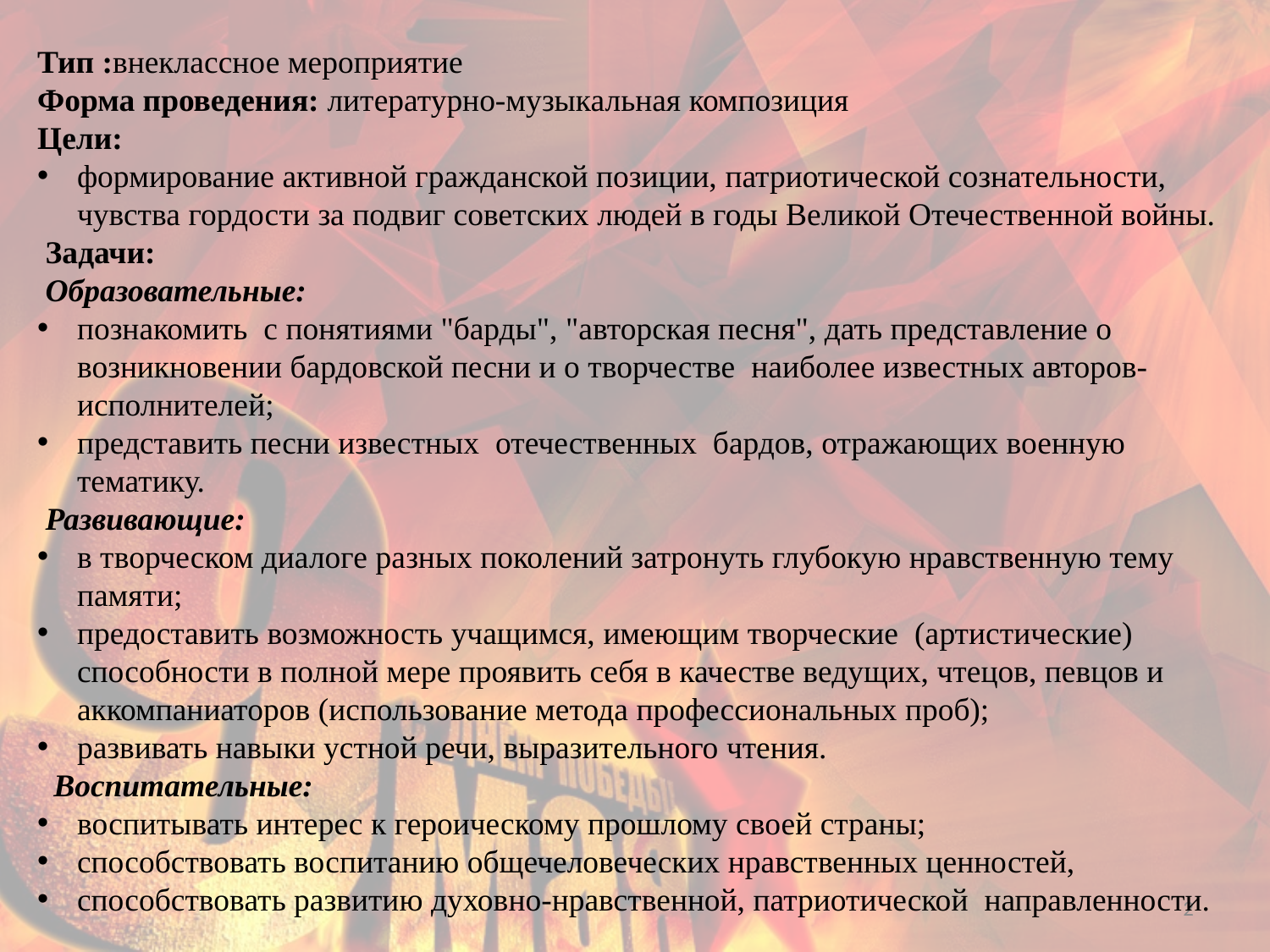

Тип :внеклассное мероприятие
Форма проведения: литературно-музыкальная композиция
Цели:
формирование активной гражданской позиции, патриотической сознательности, чувства гордости за подвиг советских людей в годы Великой Отечественной войны.
 Задачи:
 Образовательные:
познакомить  с понятиями "барды", "авторская песня", дать представление о возникновении бардовской песни и о творчестве  наиболее известных авторов-исполнителей;
представить песни известных  отечественных  бардов, отражающих военную тематику.
 Развивающие:
в творческом диалоге разных поколений затронуть глубокую нравственную тему памяти;
предоставить возможность учащимся, имеющим творческие  (артистические) способности в полной мере проявить себя в качестве ведущих, чтецов, певцов и аккомпаниаторов (использование метода профессиональных проб);
развивать навыки устной речи, выразительного чтения.
  Воспитательные:
воспитывать интерес к героическому прошлому своей страны;
способствовать воспитанию общечеловеческих нравственных ценностей,
способствовать развитию духовно-нравственной, патриотической  направленности.
2